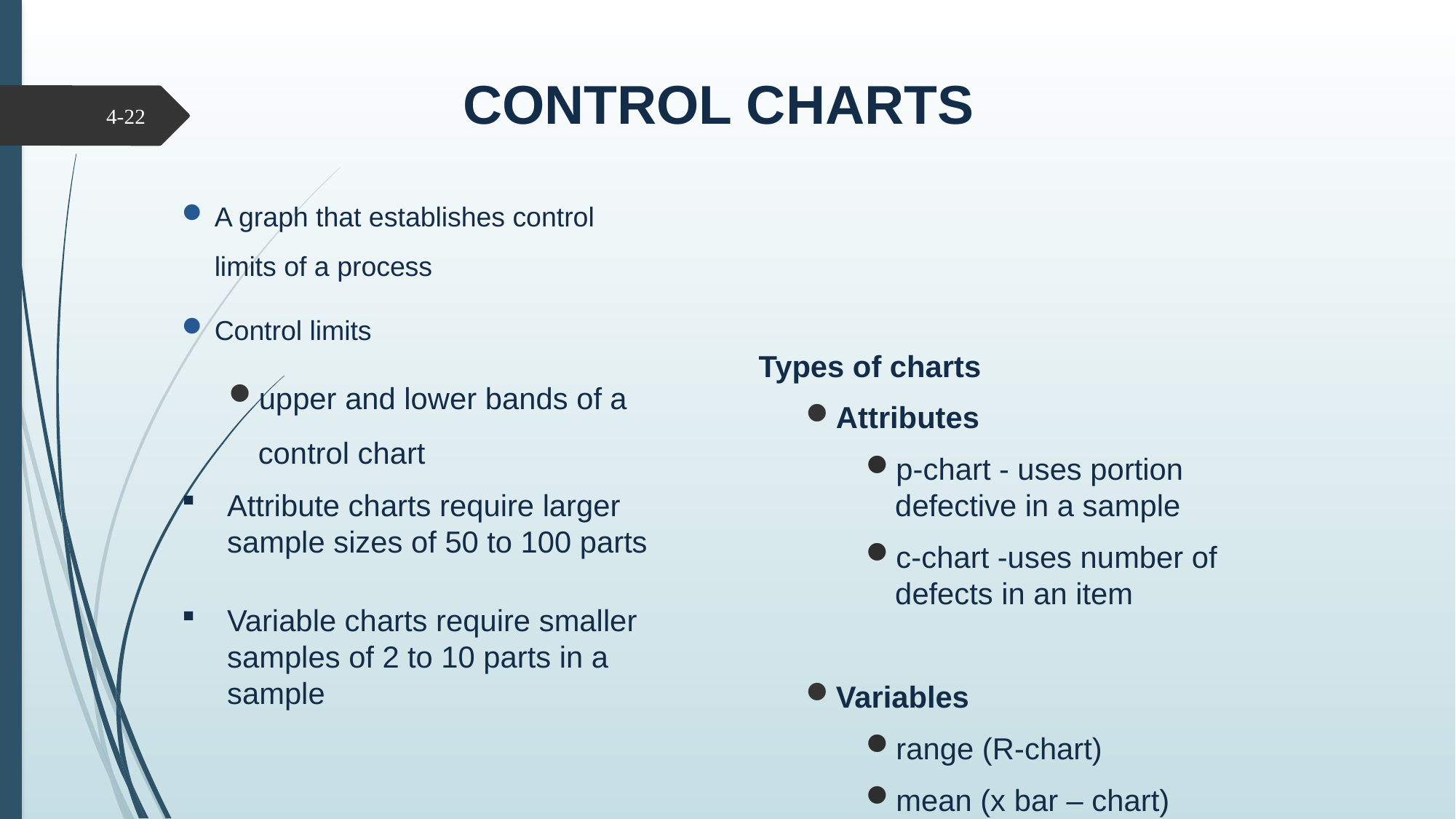

# CONTROL CHARTS
4-22
A graph that establishes control limits of a process
Control limits
upper and lower bands of a control chart

Types of charts
Attributes
p-chart - uses portion defective in a sample
c-chart -uses number of  defects in an item

Variables
range (R-chart)
mean (x bar – chart)
Attribute charts require larger sample sizes of 50 to 100 parts

Variable charts require smaller samples of 2 to 10 parts in a sample